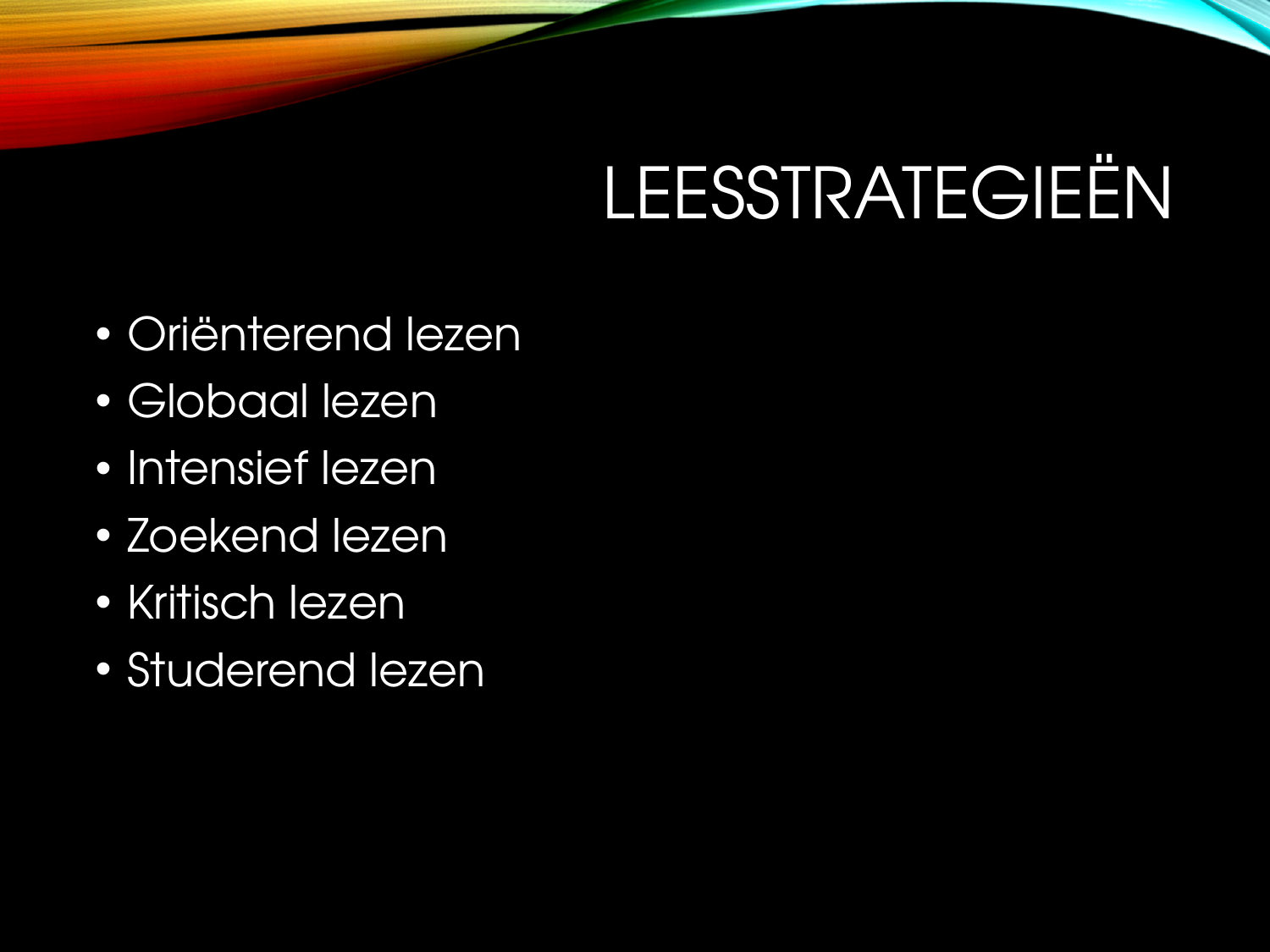

# leesstrategieËn
Oriënterend lezen
Globaal lezen
Intensief lezen
Zoekend lezen
Kritisch lezen
Studerend lezen